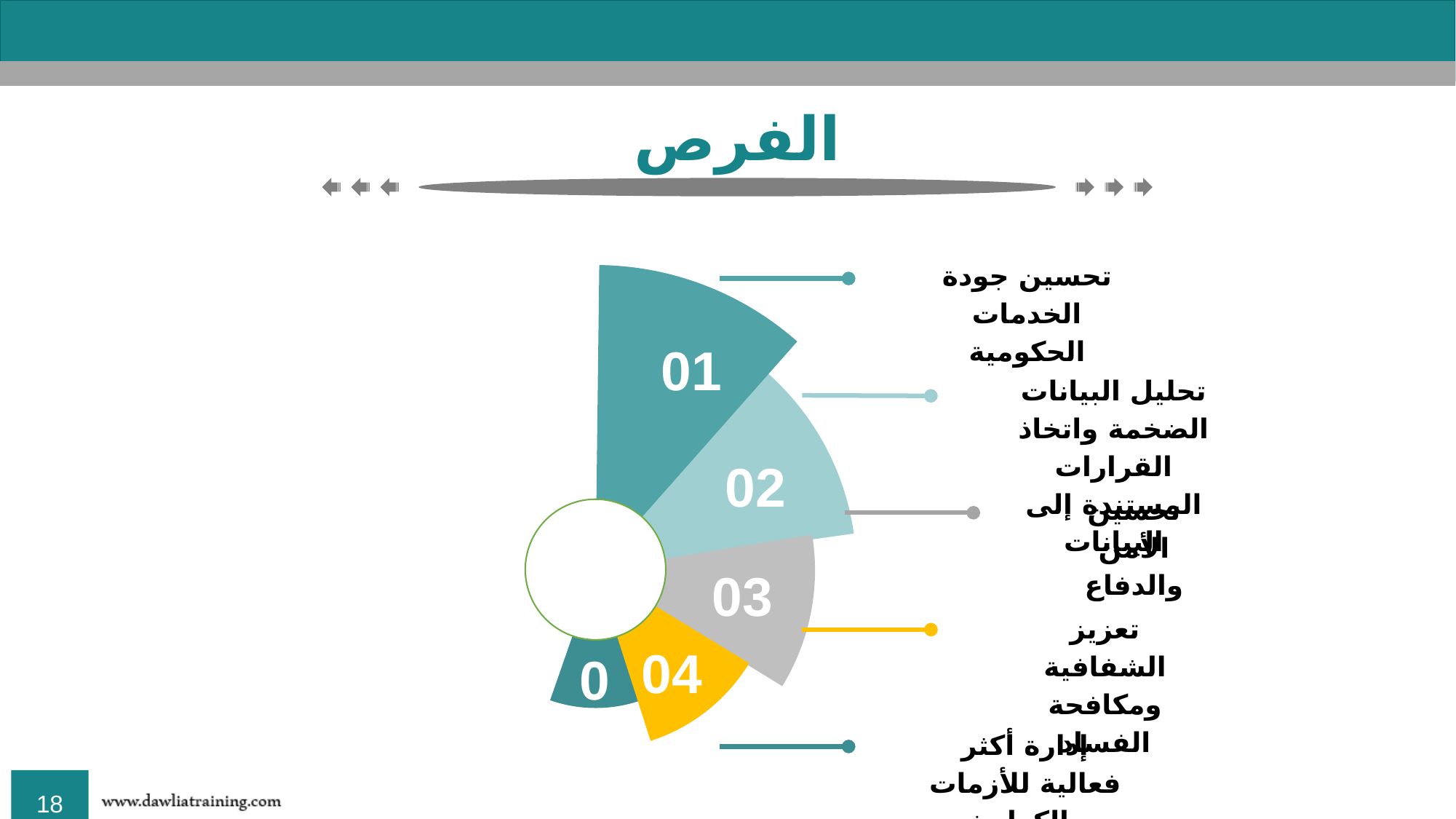

الفرص

تحسين جودة الخدمات الحكومية

01

تحليل البيانات الضخمة واتخاذ القرارات المستندة إلى البيانات
02

تحسين الأمن والدفاع
03

تعزيز الشفافية ومكافحة الفساد
04

05
إدارة أكثر فعالية للأزمات والكوارث